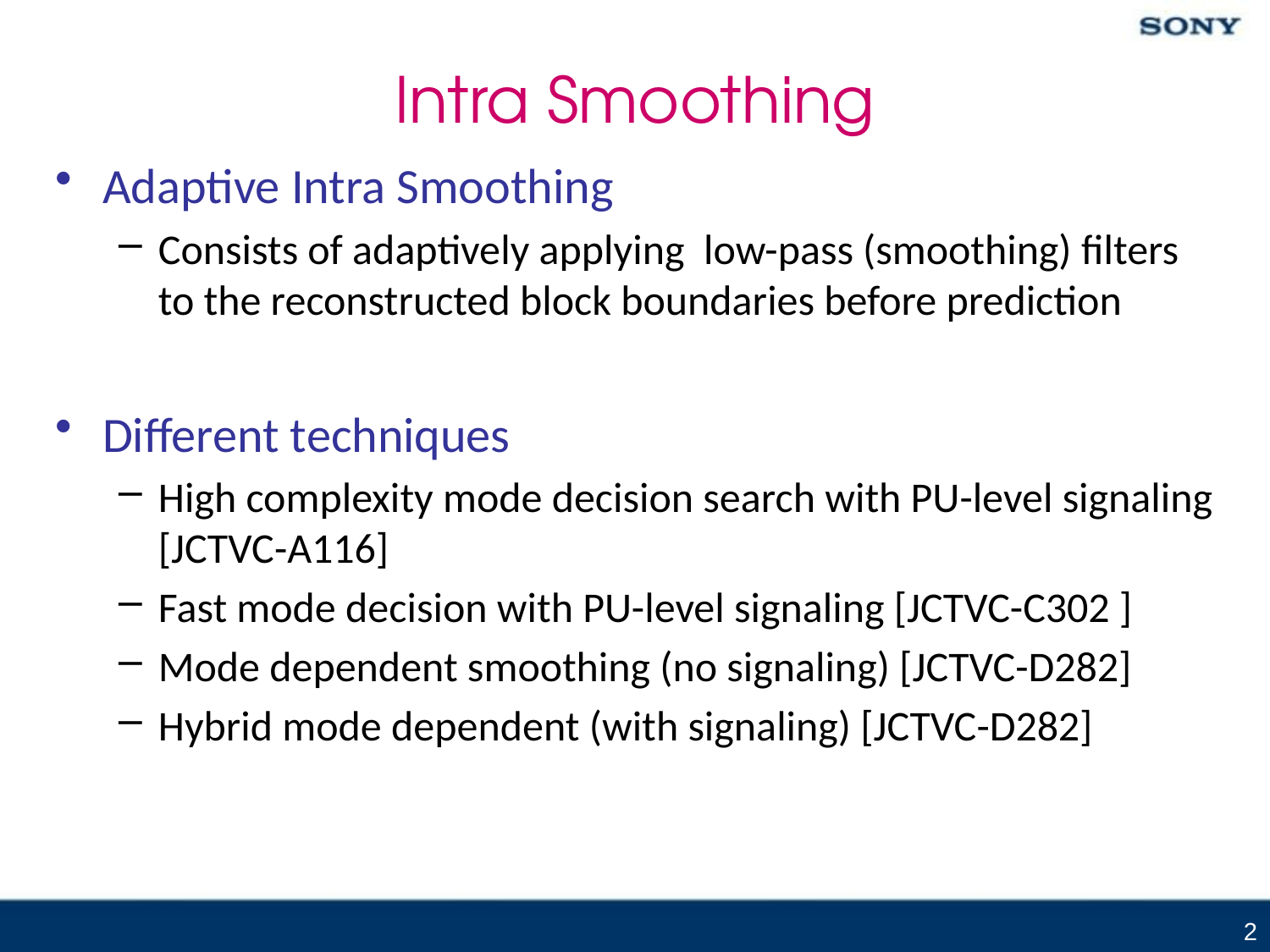

# Intra Smoothing
Adaptive Intra Smoothing
Consists of adaptively applying  low-pass (smoothing) filters to the reconstructed block boundaries before prediction

Different techniques
High complexity mode decision search with PU-level signaling [JCTVC-A116]
Fast mode decision with PU-level signaling [JCTVC-C302 ]
Mode dependent smoothing (no signaling) [JCTVC-D282]
Hybrid mode dependent (with signaling) [JCTVC-D282]

2